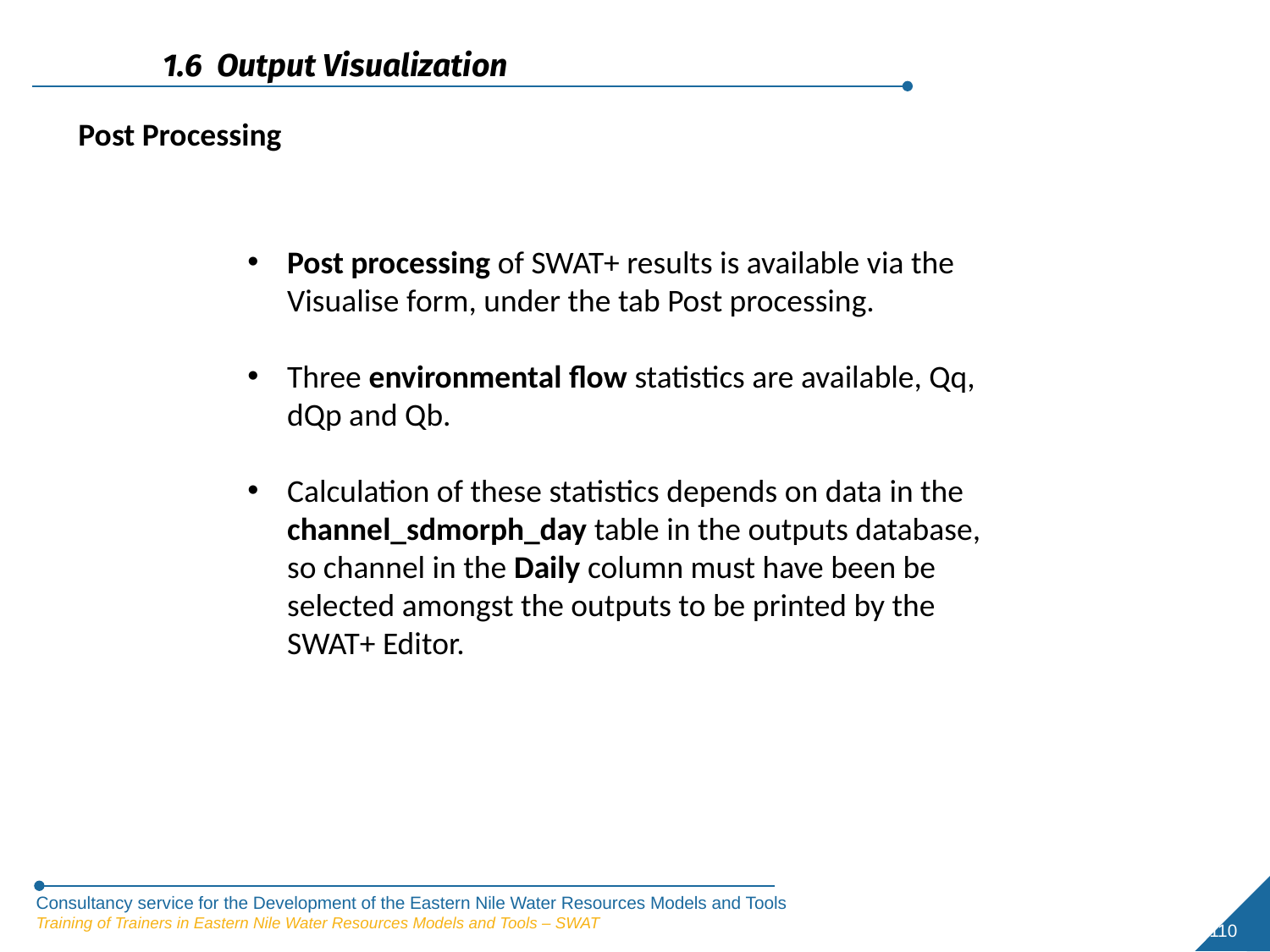

1.6  Output Visualization
Post Processing
Post processing of SWAT+ results is available via the Visualise form, under the tab Post processing.

Three environmental flow statistics are available, Qq, dQp and Qb.

Calculation of these statistics depends on data in the channel_sdmorph_day table in the outputs database, so channel in the Daily column must have been be selected amongst the outputs to be printed by the SWAT+ Editor.